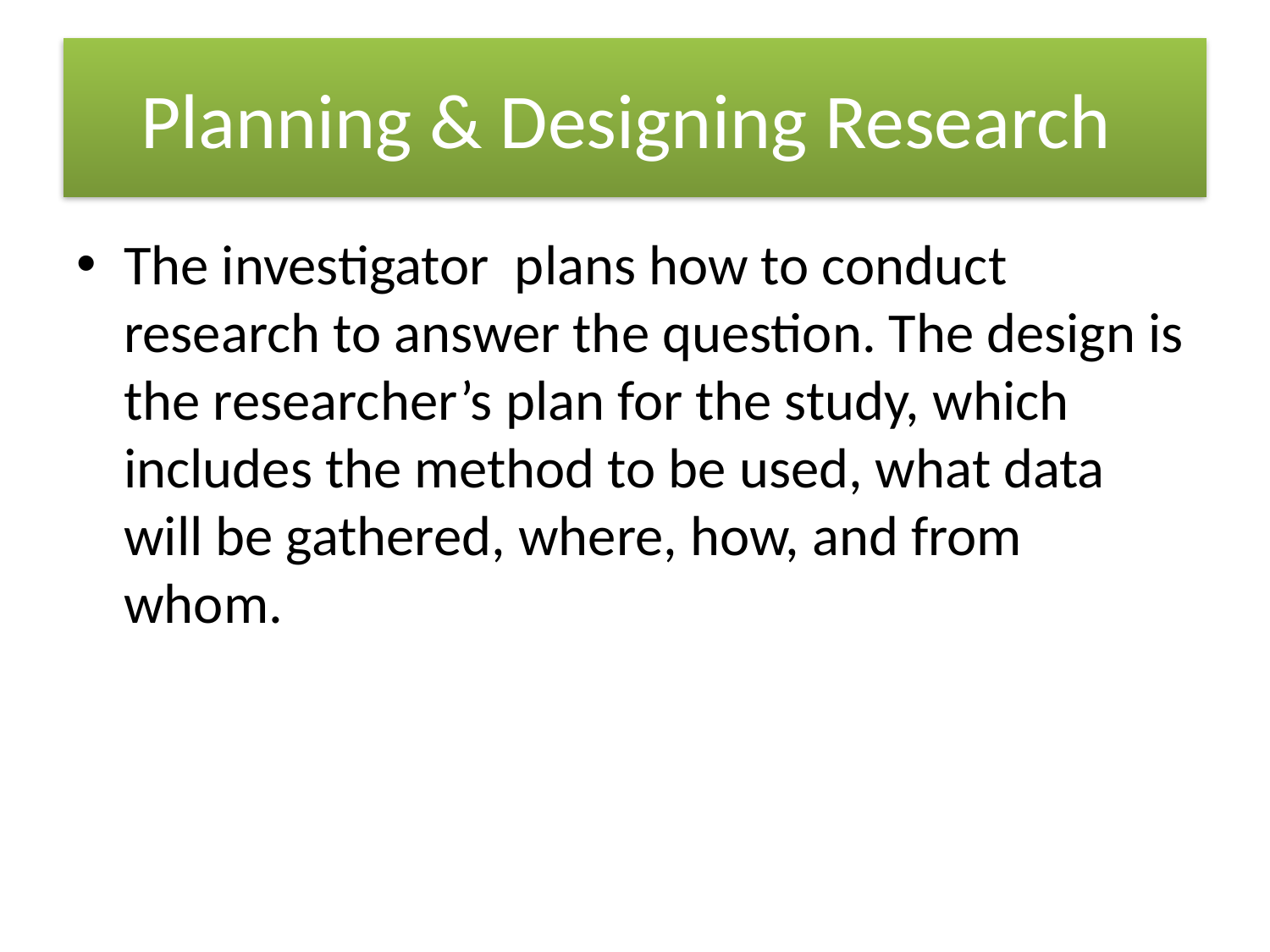

# Planning & Designing Research
The investigator  plans how to conduct research to answer the question. The design is the researcher’s plan for the study, which includes the method to be used, what data will be gathered, where, how, and from whom.